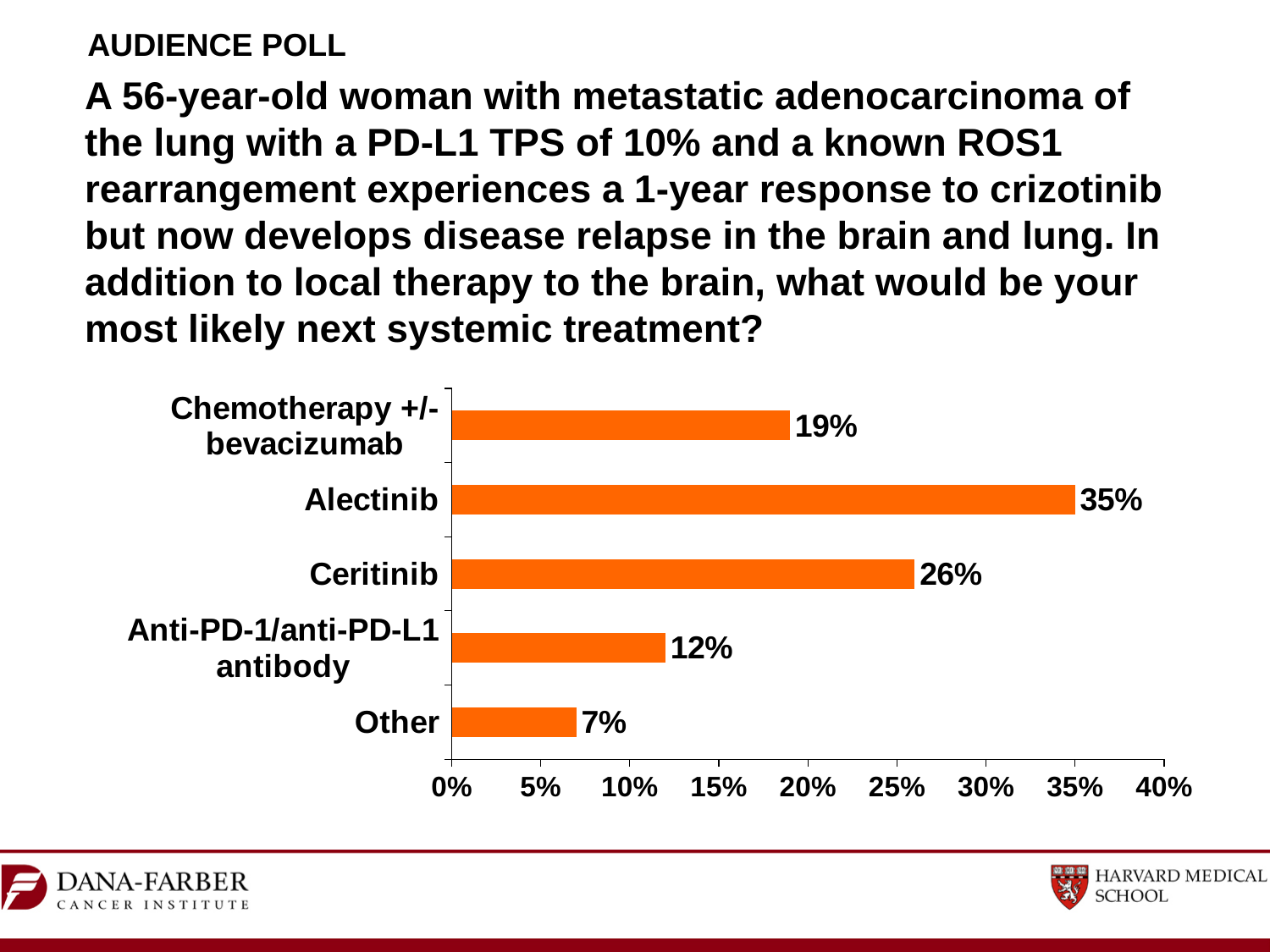

AUDIENCE POLL
A 56-year-old woman with metastatic adenocarcinoma of the lung with a PD-L1 TPS of 10% and a known ROS1 rearrangement experiences a 1-year response to crizotinib but now develops disease relapse in the brain and lung. In addition to local therapy to the brain, what would be your most likely next systemic treatment?

### Chart

| Category | Series 1 |
|---|---|
| Other | 0.07 |
| Anti-PD-1/anti-PD-L1 antibody | 0.12 |
| Ceritinib | 0.26 |
| Alectinib | 0.35 |
| Chemotherapy +/- bevacizumab | 0.19 |